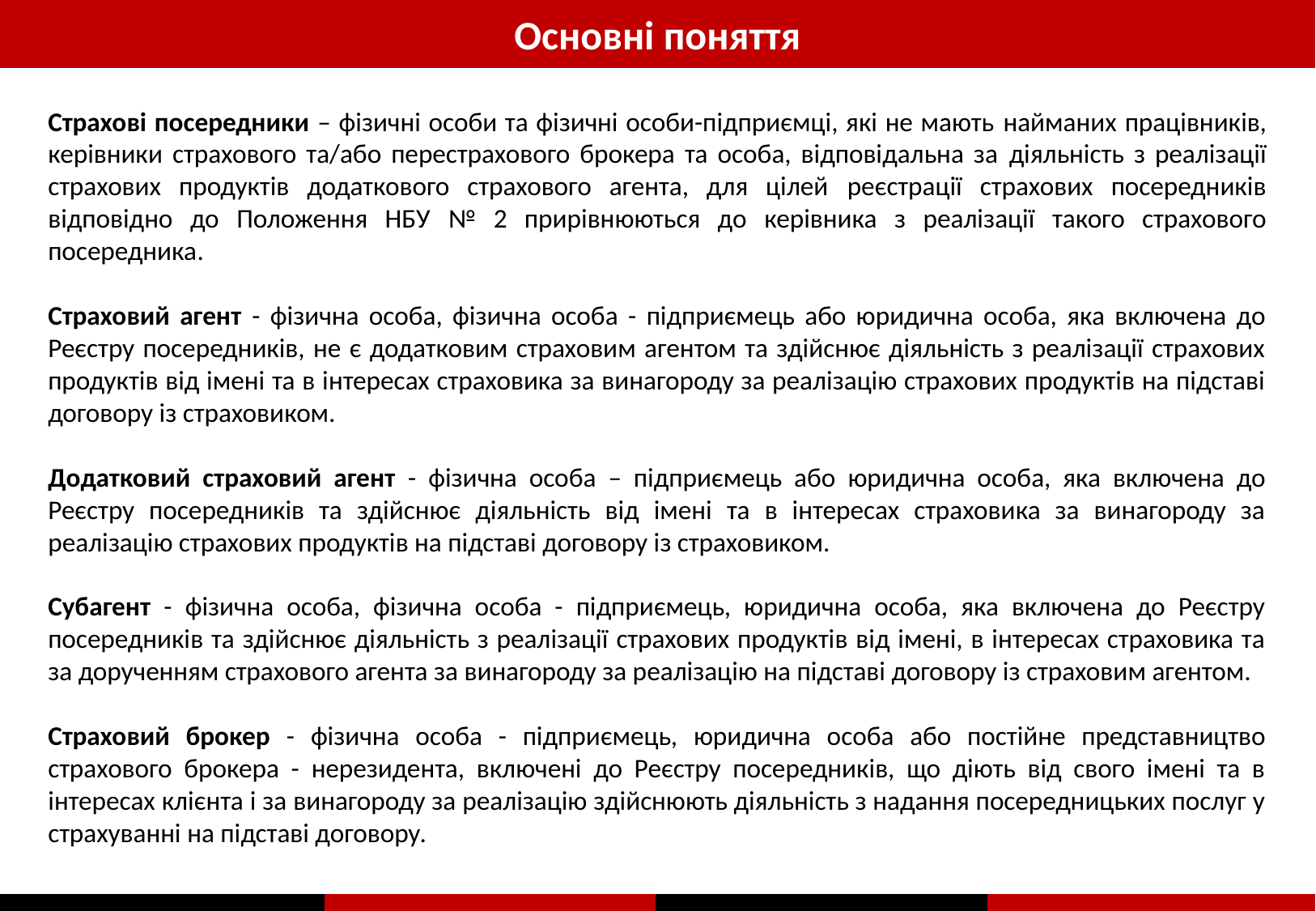

Основні поняття
Страхові посередники – фізичні особи та фізичні особи-підприємці, які не мають найманих працівників, керівники страхового та/або перестрахового брокера та особа, відповідальна за діяльність з реалізації страхових продуктів додаткового страхового агента, для цілей реєстрації страхових посередників відповідно до Положення НБУ № 2 прирівнюються до керівника з реалізації такого страхового посередника.

Страховий агент - фізична особа, фізична особа - підприємець або юридична особа, яка включена до Реєстру посередників, не є додатковим страховим агентом та здійснює діяльність з реалізації страхових продуктів від імені та в інтересах страховика за винагороду за реалізацію страхових продуктів на підставі договору із страховиком.

Додатковий страховий агент - фізична особа – підприємець або юридична особа, яка включена до Реєстру посередників та здійснює діяльність від імені та в інтересах страховика за винагороду за реалізацію страхових продуктів на підставі договору із страховиком.

Субагент - фізична особа, фізична особа - підприємець, юридична особа, яка включена до Реєстру посередників та здійснює діяльність з реалізації страхових продуктів від імені, в інтересах страховика та за дорученням страхового агента за винагороду за реалізацію на підставі договору із страховим агентом.

Страховий брокер - фізична особа - підприємець, юридична особа або постійне представництво страхового брокера - нерезидента, включені до Реєстру посередників, що діють від свого імені та в інтересах клієнта і за винагороду за реалізацію здійснюють діяльність з надання посередницьких послуг у страхуванні на підставі договору.